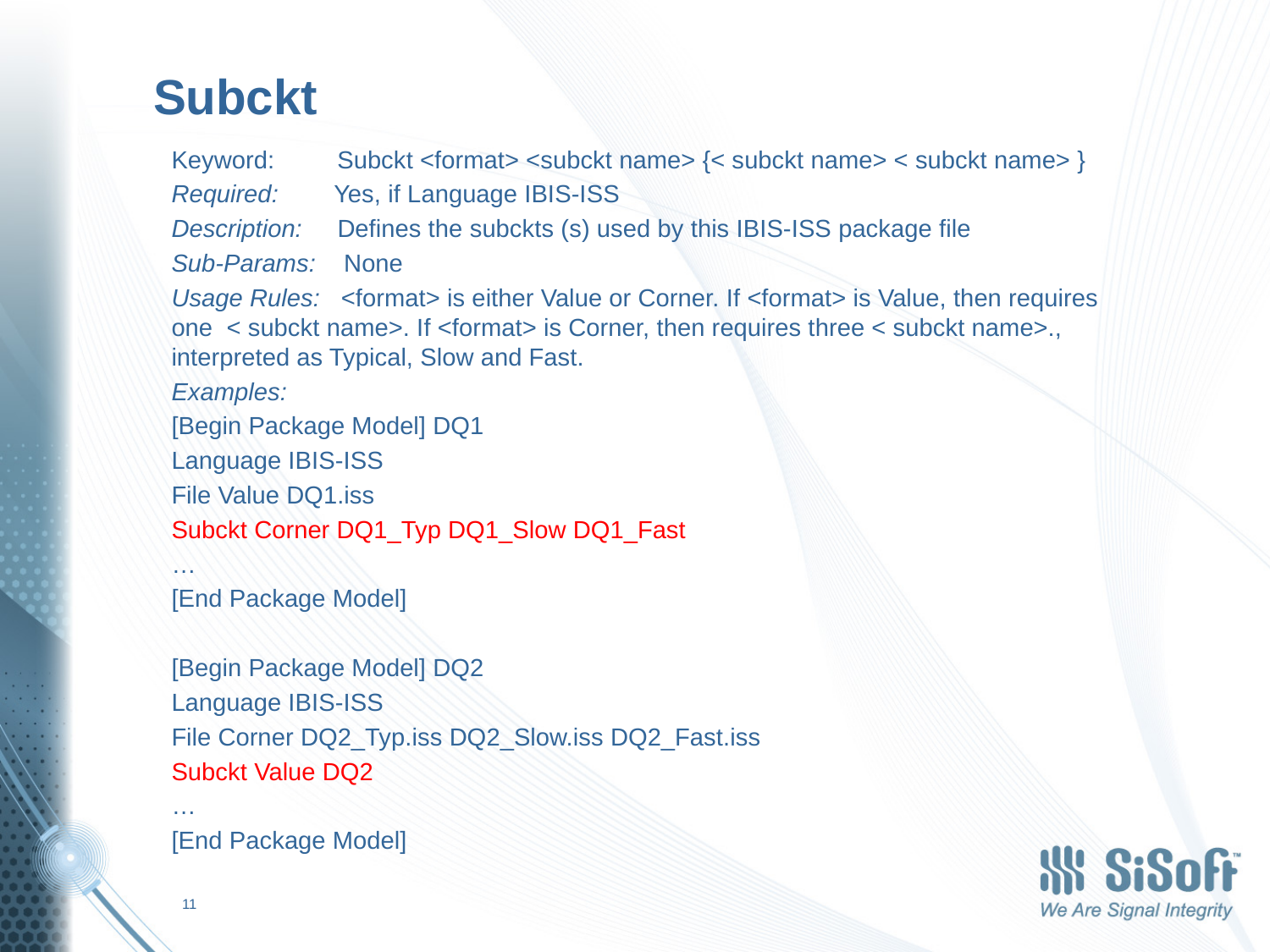

# Subckt
Keyword:         Subckt <format> <subckt name> {< subckt name> < subckt name> }
Required:        Yes, if Language IBIS-ISS
Description:     Defines the subckts (s) used by this IBIS-ISS package file
Sub-Params:    None
Usage Rules:   <format> is either Value or Corner. If <format> is Value, then requires one  < subckt name>. If <format> is Corner, then requires three < subckt name>., interpreted as Typical, Slow and Fast.
Examples:
[Begin Package Model] DQ1
Language IBIS-ISS
File Value DQ1.iss
Subckt Corner DQ1_Typ DQ1_Slow DQ1_Fast
…
[End Package Model]

[Begin Package Model] DQ2
Language IBIS-ISS
File Corner DQ2_Typ.iss DQ2_Slow.iss DQ2_Fast.iss
Subckt Value DQ2
…
[End Package Model]
11